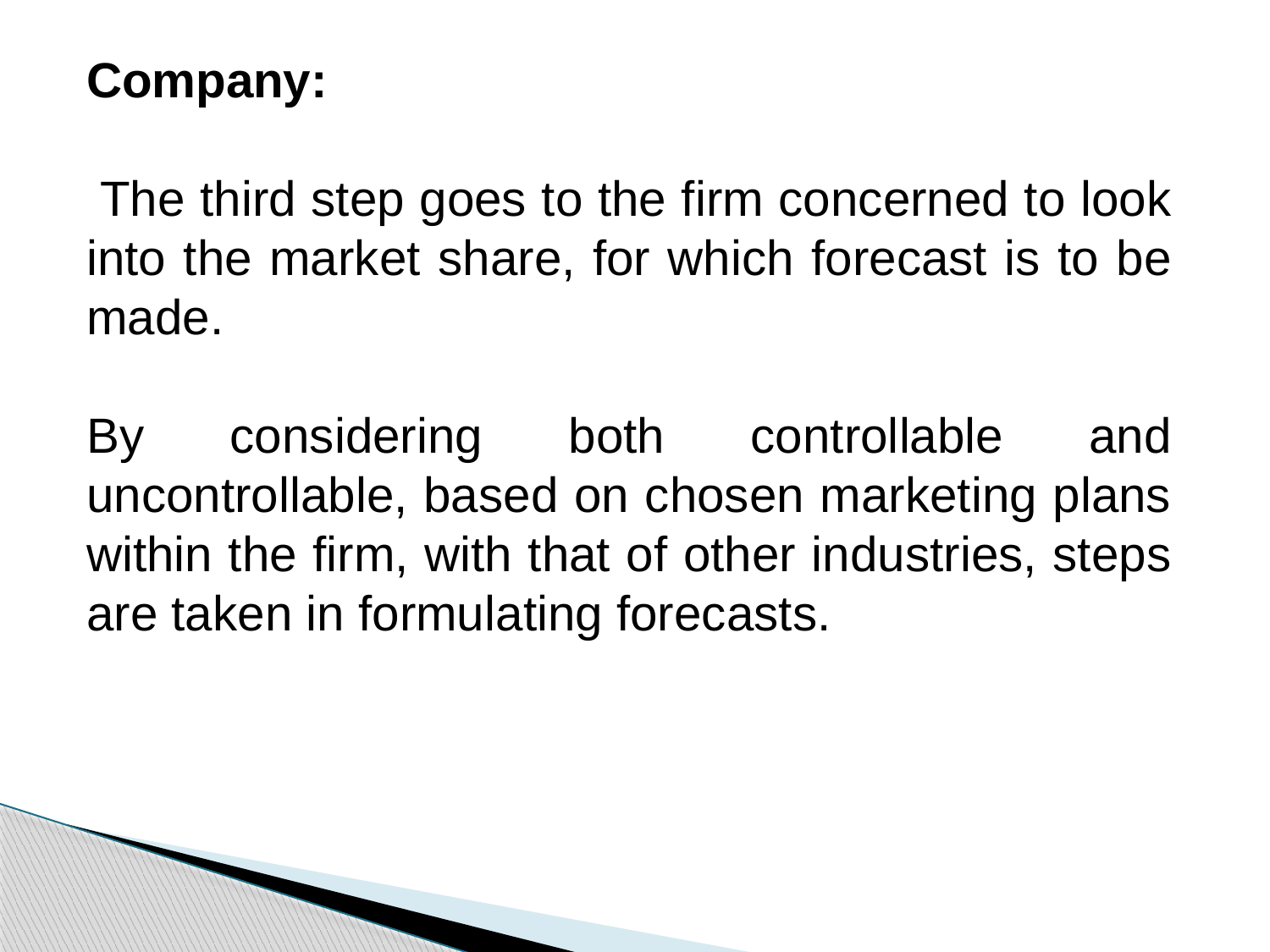

Company:

 The third step goes to the firm concerned to look into the market share, for which forecast is to be made.

By considering both controllable and uncontrollable, based on chosen marketing plans within the firm, with that of other industries, steps are taken in formulating forecasts.